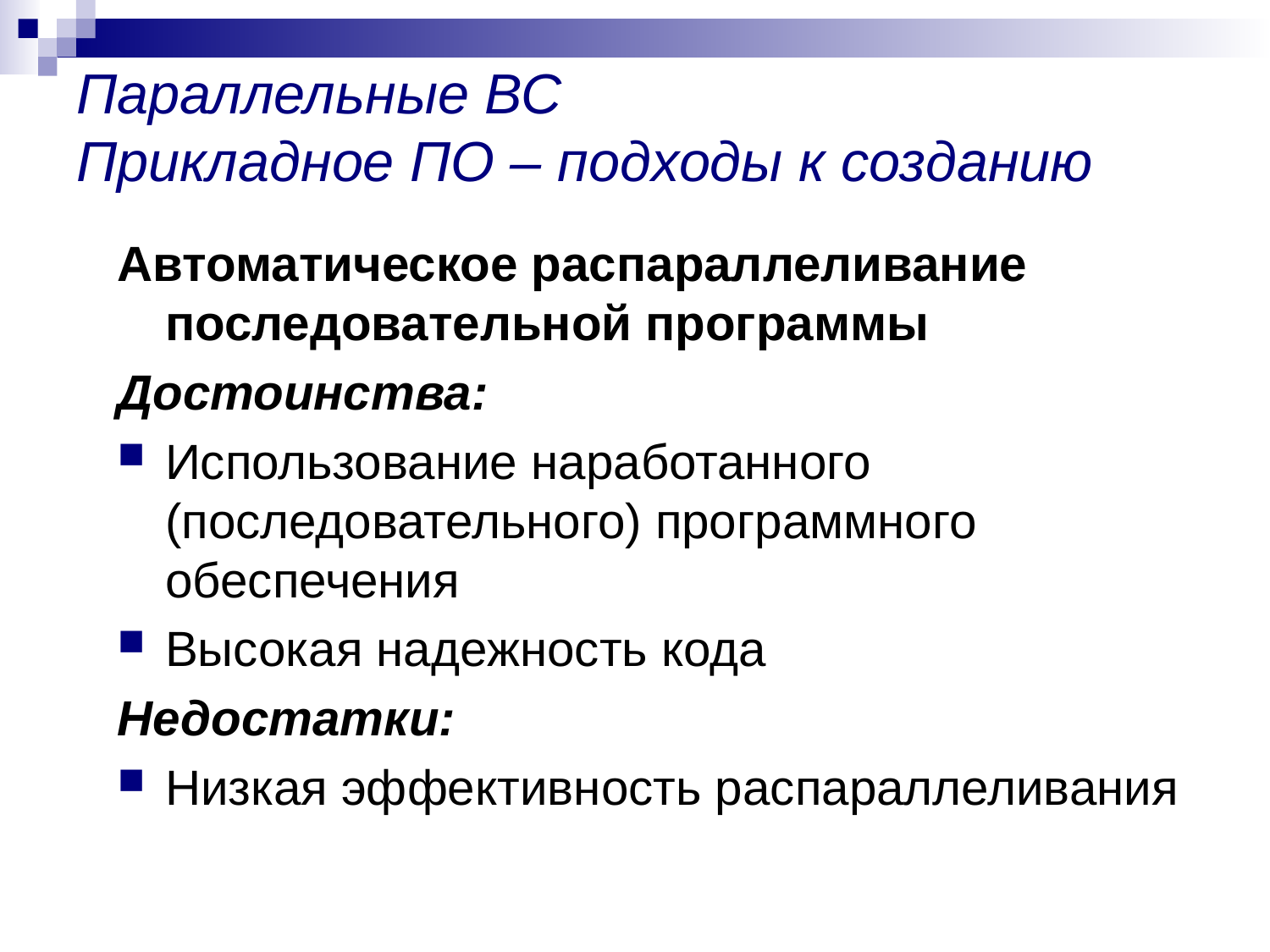

# Параллельные ВС Прикладное ПО – подходы к созданию
Автоматическое распараллеливание последовательной программы
Достоинства:
Использование наработанного (последовательного) программного обеспечения
Высокая надежность кода
Недостатки:
Низкая эффективность распараллеливания